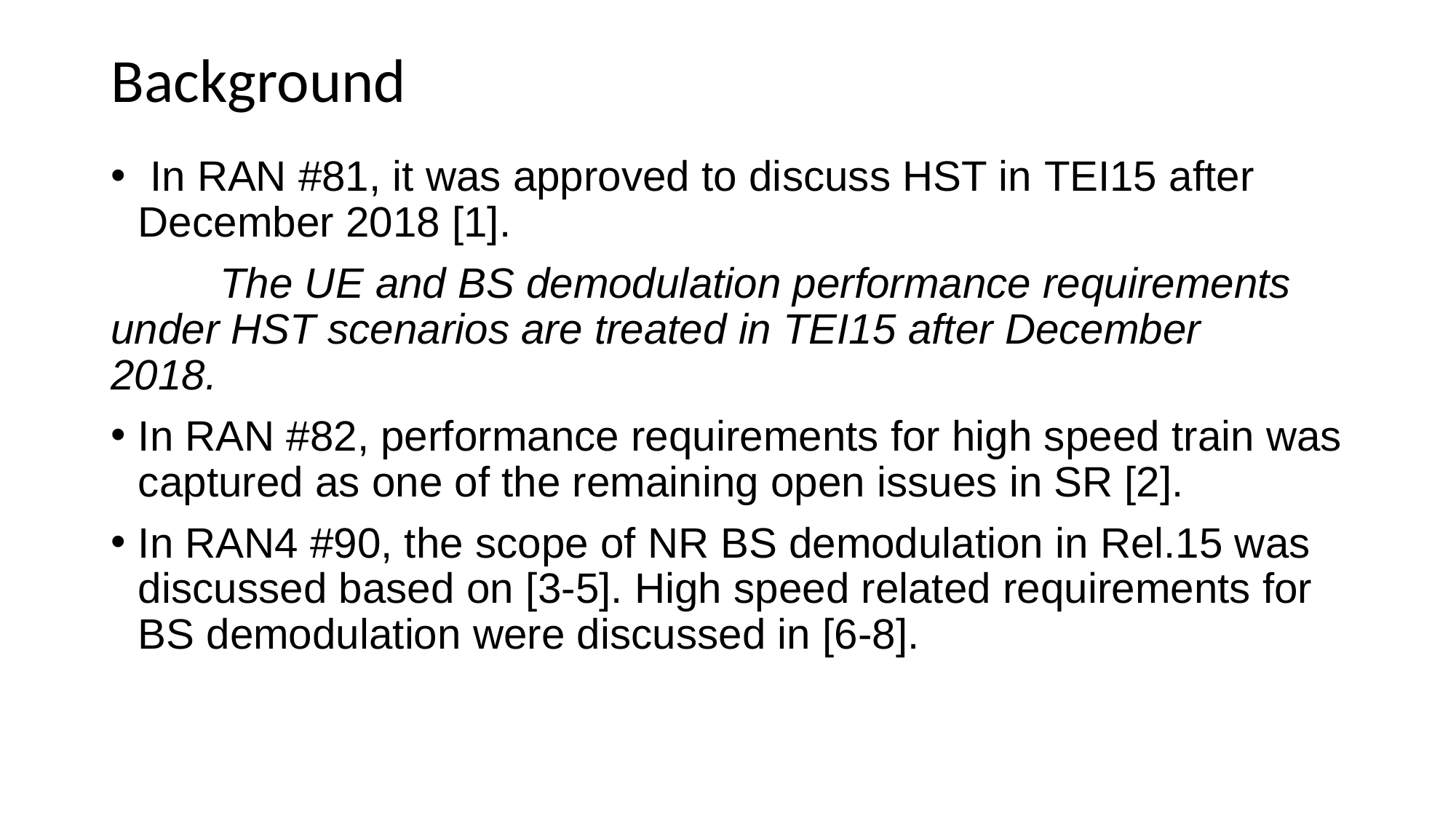

# Background
 In RAN #81, it was approved to discuss HST in TEI15 after December 2018 [1].
	The UE and BS demodulation performance requirements 	under HST scenarios are treated in TEI15 after December 	2018.
In RAN #82, performance requirements for high speed train was captured as one of the remaining open issues in SR [2].
In RAN4 #90, the scope of NR BS demodulation in Rel.15 was discussed based on [3-5]. High speed related requirements for BS demodulation were discussed in [6-8].